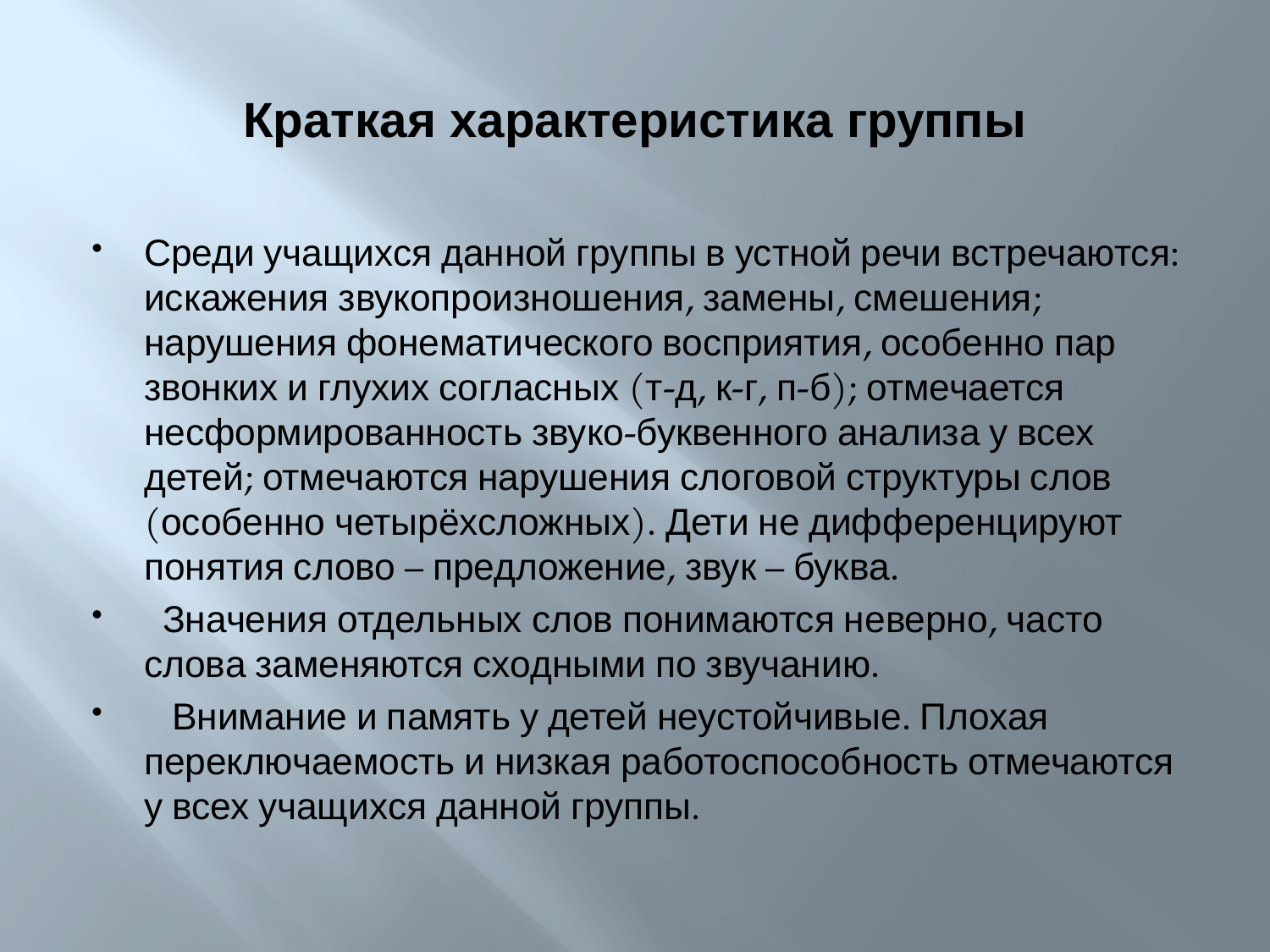

# Краткая характеристика группы
Среди учащихся данной группы в устной речи встречаются: искажения звукопроизношения, замены, смешения; нарушения фонематического восприятия, особенно пар звонких и глухих согласных (т-д, к-г, п-б); отмечается несформированность звуко-буквенного анализа у всех детей; отмечаются нарушения слоговой структуры слов (особенно четырёхсложных). Дети не дифференцируют понятия слово – предложение, звук – буква.
  Значения отдельных слов понимаются неверно, часто слова заменяются сходными по звучанию.
   Внимание и память у детей неустойчивые. Плохая переключаемость и низкая работоспособность отмечаются у всех учащихся данной группы.